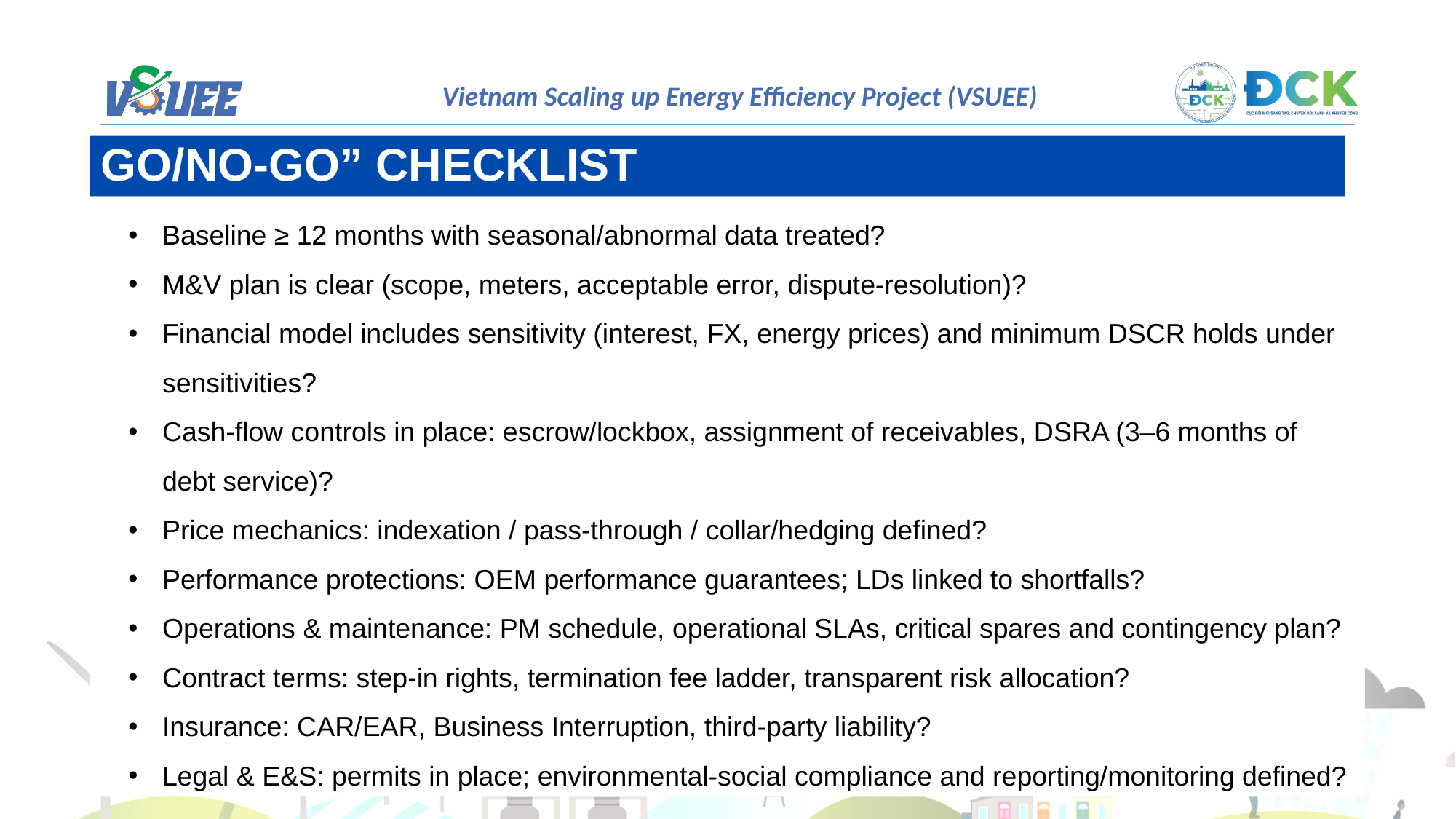

GO/NO-GO” CHECKLIST
Baseline ≥ 12 months with seasonal/abnormal data treated?
M&V plan is clear (scope, meters, acceptable error, dispute-resolution)?
Financial model includes sensitivity (interest, FX, energy prices) and minimum DSCR holds under sensitivities?
Cash-flow controls in place: escrow/lockbox, assignment of receivables, DSRA (3–6 months of debt service)?
Price mechanics: indexation / pass-through / collar/hedging defined?
Performance protections: OEM performance guarantees; LDs linked to shortfalls?
Operations & maintenance: PM schedule, operational SLAs, critical spares and contingency plan?
Contract terms: step-in rights, termination fee ladder, transparent risk allocation?
Insurance: CAR/EAR, Business Interruption, third-party liability?
Legal & E&S: permits in place; environmental-social compliance and reporting/monitoring defined?